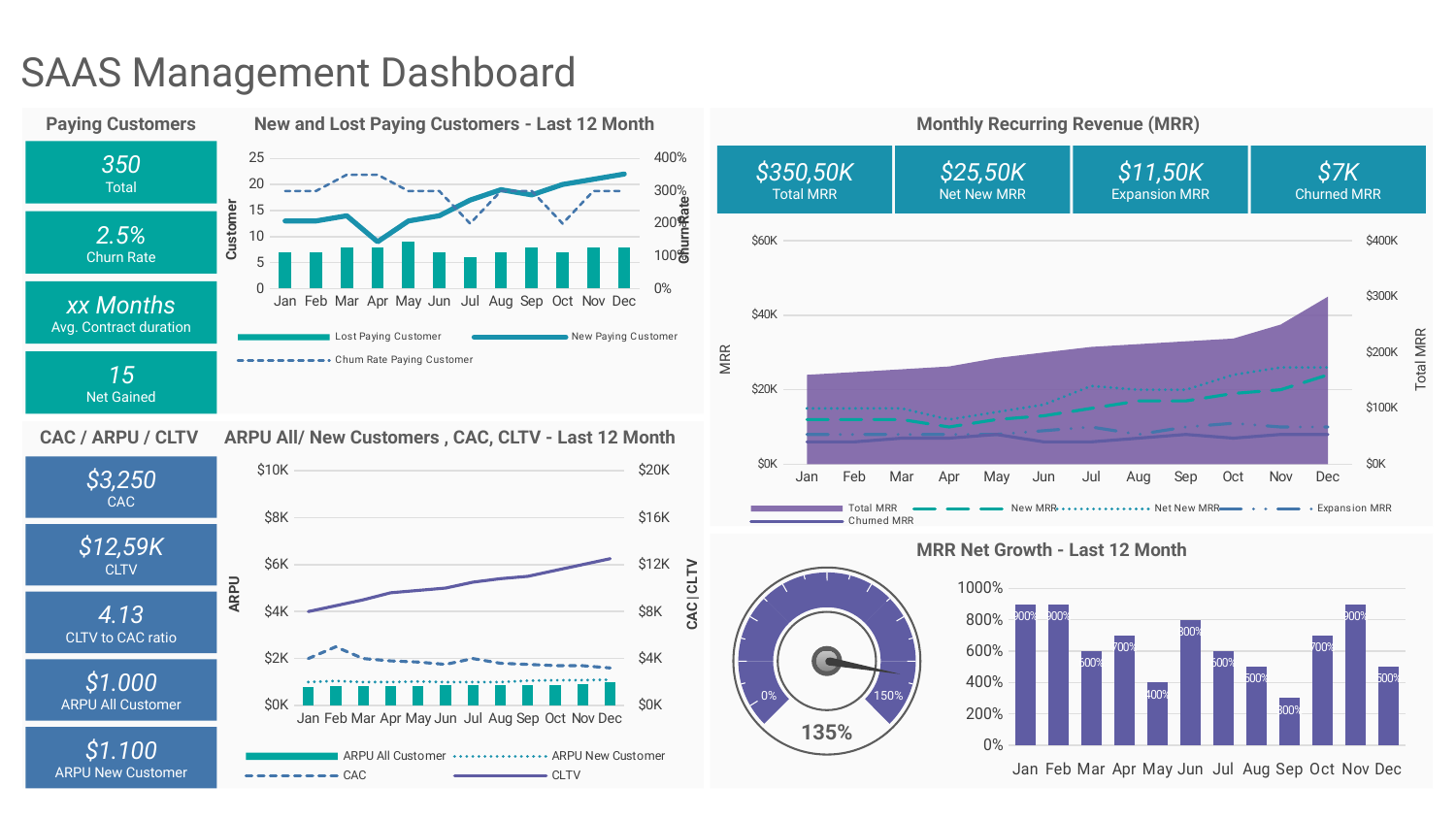

# SAAS Management Dashboard

Paying Customers
New and Lost Paying Customers - Last 12 Month
Monthly Recurring Revenue (MRR)

### Chart

| Category | Lost Paying Customer | New Paying Customer | Chum Rate Paying Customer |
|---|---|---|---|
| Jan | 7.0 | 13.0 | 3.0 |
| Feb | 7.0 | 13.0 | 3.0 |
| Mar | 8.0 | 14.0 | 3.5 |
| Apr | 8.0 | 9.0 | 3.5 |
| May | 9.0 | 13.0 | 3.0 |
| Jun | 7.0 | 14.0 | 3.0 |
| Jul | 6.0 | 17.0 | 2.0 |
| Aug | 7.0 | 19.0 | 3.0 |
| Sep | 8.0 | 18.0 | 3.0 |
| Oct | 7.0 | 20.0 | 2.0 |
| Nov | 8.0 | 21.0 | 3.0 |
| Dec | 8.0 | 22.0 | 3.0 |
350
Total
2.5%
Churn Rate
xx Months
Avg. Contract duration
15
Net Gained
$350,50K
Total MRR
$25,50K
Net New MRR
$11,50K
Expansion MRR
$7K
Churned MRR

### Chart

| Category | Total MRR | New MRR | Net New MRR | Expansion MRR | Churned MRR |
|---|---|---|---|---|---|
| Jan | 160000.0 | 12000.0 | 15000.0 | 8000.0 | 6000.0 |
| Feb | 165000.0 | 12000.0 | 15000.0 | 8000.0 | 6000.0 |
| Mar | 170000.0 | 12000.0 | 15000.0 | 8000.0 | 7000.0 |
| Apr | 175000.0 | 10000.0 | 12000.0 | 8000.0 | 7000.0 |
| May | 190000.0 | 12000.0 | 14000.0 | 8000.0 | 8000.0 |
| Jun | 200000.0 | 13000.0 | 16000.0 | 9000.0 | 6000.0 |
| Jul | 210000.0 | 15000.0 | 21000.0 | 10000.0 | 6000.0 |
| Aug | 215000.0 | 17000.0 | 20000.0 | 8000.0 | 7000.0 |
| Sep | 220000.0 | 17000.0 | 20000.0 | 10000.0 | 8000.0 |
| Oct | 225000.0 | 19000.0 | 24000.0 | 11000.0 | 7000.0 |
| Nov | 250000.0 | 20000.0 | 26000.0 | 10000.0 | 8000.0 |
| Dec | 300000.0 | 24000.0 | 26000.0 | 10000.0 | 8000.0 |
CAC / ARPU / CLTV
ARPU All/ New Customers , CAC, CLTV - Last 12 Month

### Chart

| Category | ARPU All Customer | ARPU New Customer | CAC | CLTV |
|---|---|---|---|---|
| Jan | 800.0 | 1000.0 | 4000.0 | 8000.0 |
| Feb | 850.0 | 1050.0 | 5000.0 | 8500.0 |
| Mar | 850.0 | 999.0 | 4000.0 | 9000.0 |
| Apr | 850.0 | 1000.0 | 3800.0 | 9600.0 |
| May | 850.0 | 1025.0 | 3700.0 | 9800.0 |
| Jun | 855.0 | 998.0 | 3500.0 | 10000.0 |
| Jul | 860.0 | 1000.0 | 4000.0 | 10500.0 |
| Aug | 865.0 | 999.0 | 3600.0 | 10800.0 |
| Sep | 880.0 | 1060.0 | 3500.0 | 11000.0 |
| Oct | 885.0 | 1078.0 | 3400.0 | 11500.0 |
| Nov | 900.0 | 1080.0 | 3390.0 | 12000.0 |
| Dec | 1008.0 | 1100.0 | 3200.0 | 12500.0 |
$3,250
CAC
$12,59K
CLTV
4.13
CLTV to CAC ratio
$1.000
ARPU All Customer
$1.100
ARPU New Customer

MRR Net Growth - Last 12 Month

### Chart

| Category | Series 1 | Column1 | Column2 |
|---|---|---|---|
| Jan | 9.0 | None | None |
| Feb | 9.0 | None | None |
| Mar | 6.0 | None | None |
| Apr | 7.0 | None | None |
| May | 4.0 | None | None |
| Jun | 8.0 | None | None |
| Jul | 6.0 | None | None |
| Aug | 5.0 | None | None |
| Sep | 3.0 | None | None |
| Oct | 7.0 | None | None |
| Nov | 9.0 | None | None |
| Dec | 5.0 | None | None |

0%
150%
135%